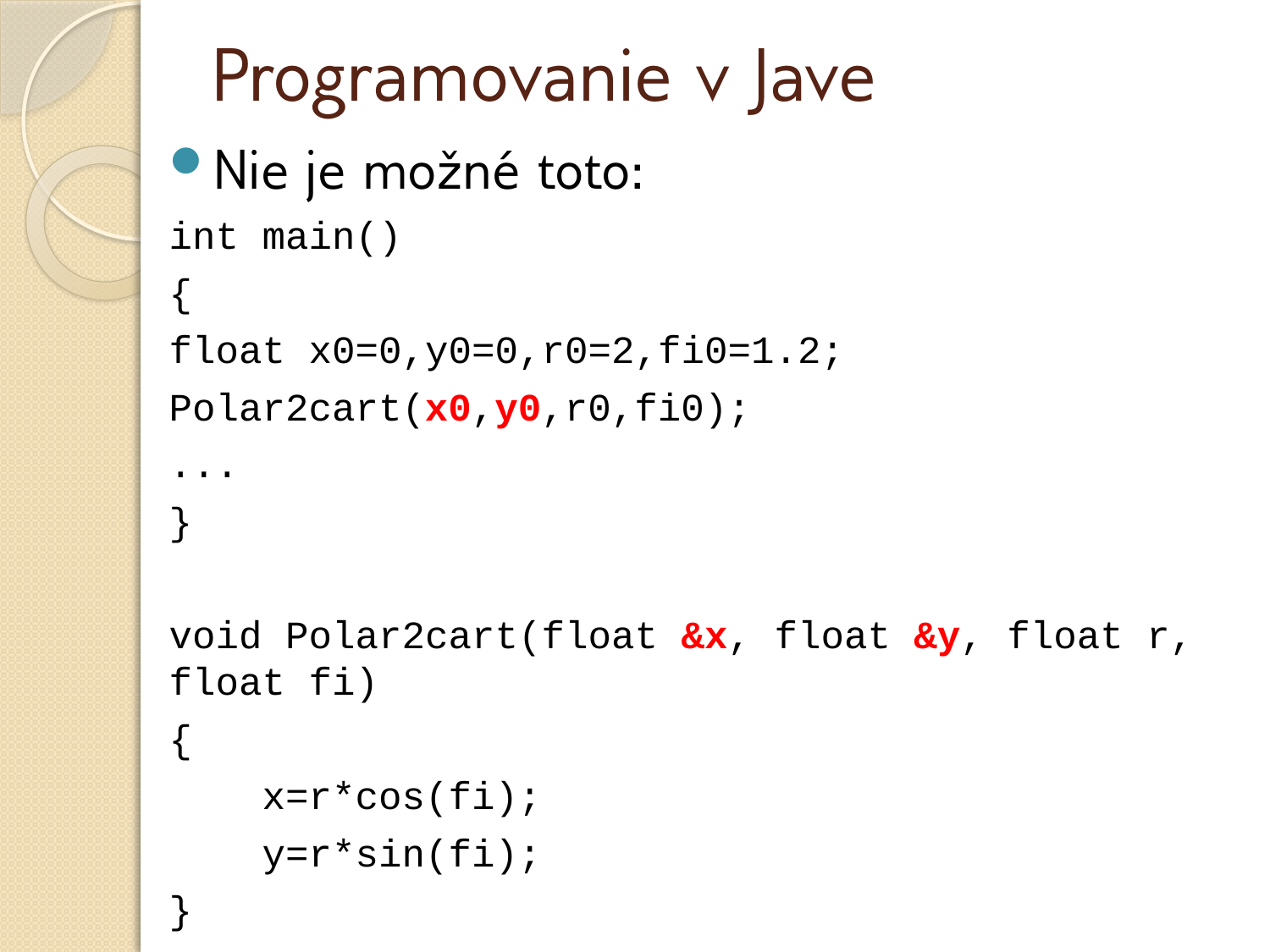

# Programovanie v Jave
Nie je možné toto:
int main()
{
float x0=0,y0=0,r0=2,fi0=1.2;
Polar2cart(x0,y0,r0,fi0);
...
}

void Polar2cart(float &x, float &y, float r, float fi)
{
    x=r*cos(fi);
    y=r*sin(fi);
}